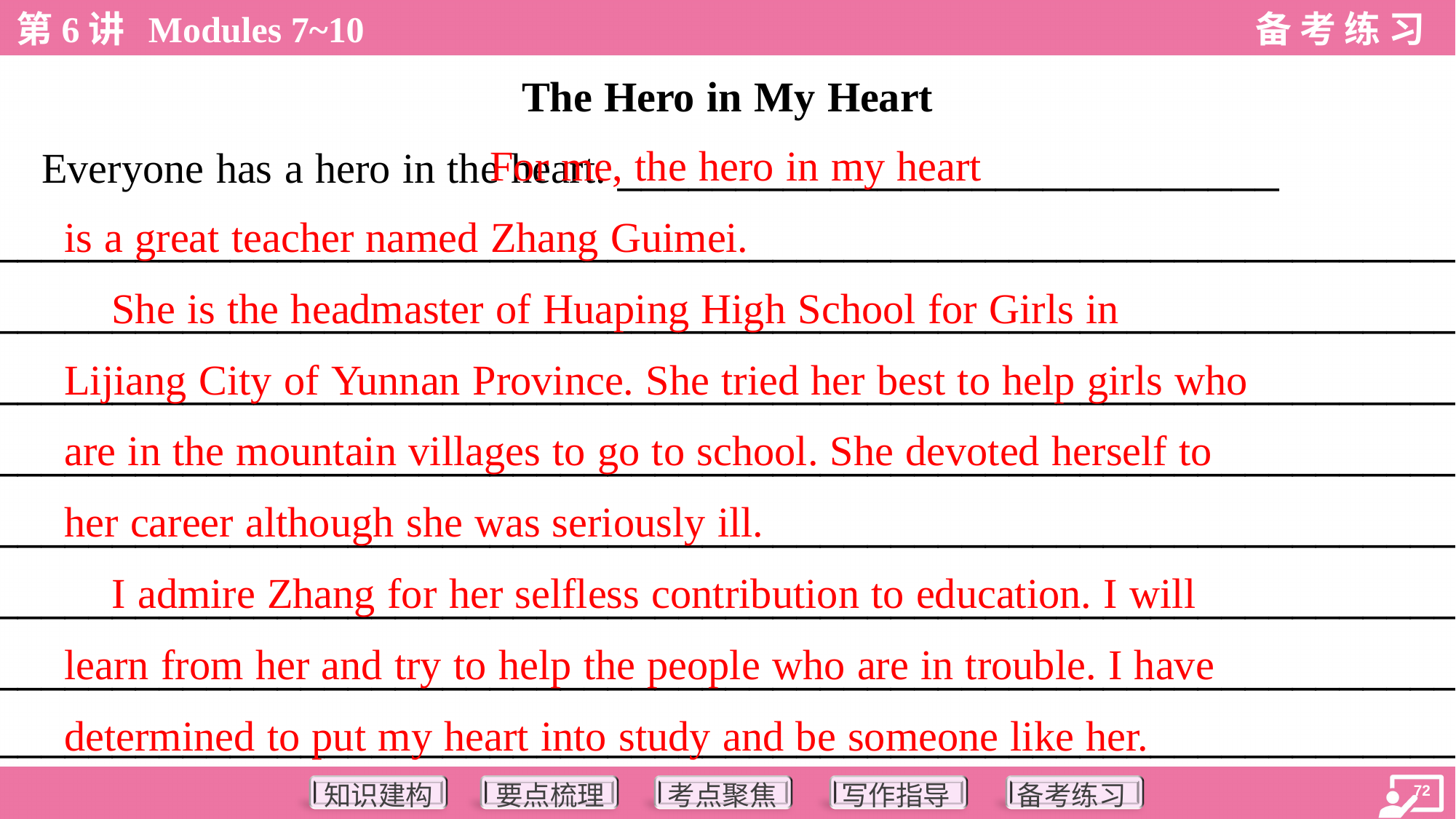

The Hero in My Heart
    Everyone has a hero in the heart. ____________________________
______________________________________________________________
______________________________________________________________
______________________________________________________________
______________________________________________________________
______________________________________________________________
______________________________________________________________
______________________________________________________________
______________________________________________________________
                                    For me, the hero in my heart
is a great teacher named Zhang Guimei.
    She is the headmaster of Huaping High School for Girls in
Lijiang City of Yunnan Province. She tried her best to help girls who
are in the mountain villages to go to school. She devoted herself to
her career although she was seriously ill.
    I admire Zhang for her selfless contribution to education. I will
learn from her and try to help the people who are in trouble. I have
determined to put my heart into study and be someone like her.